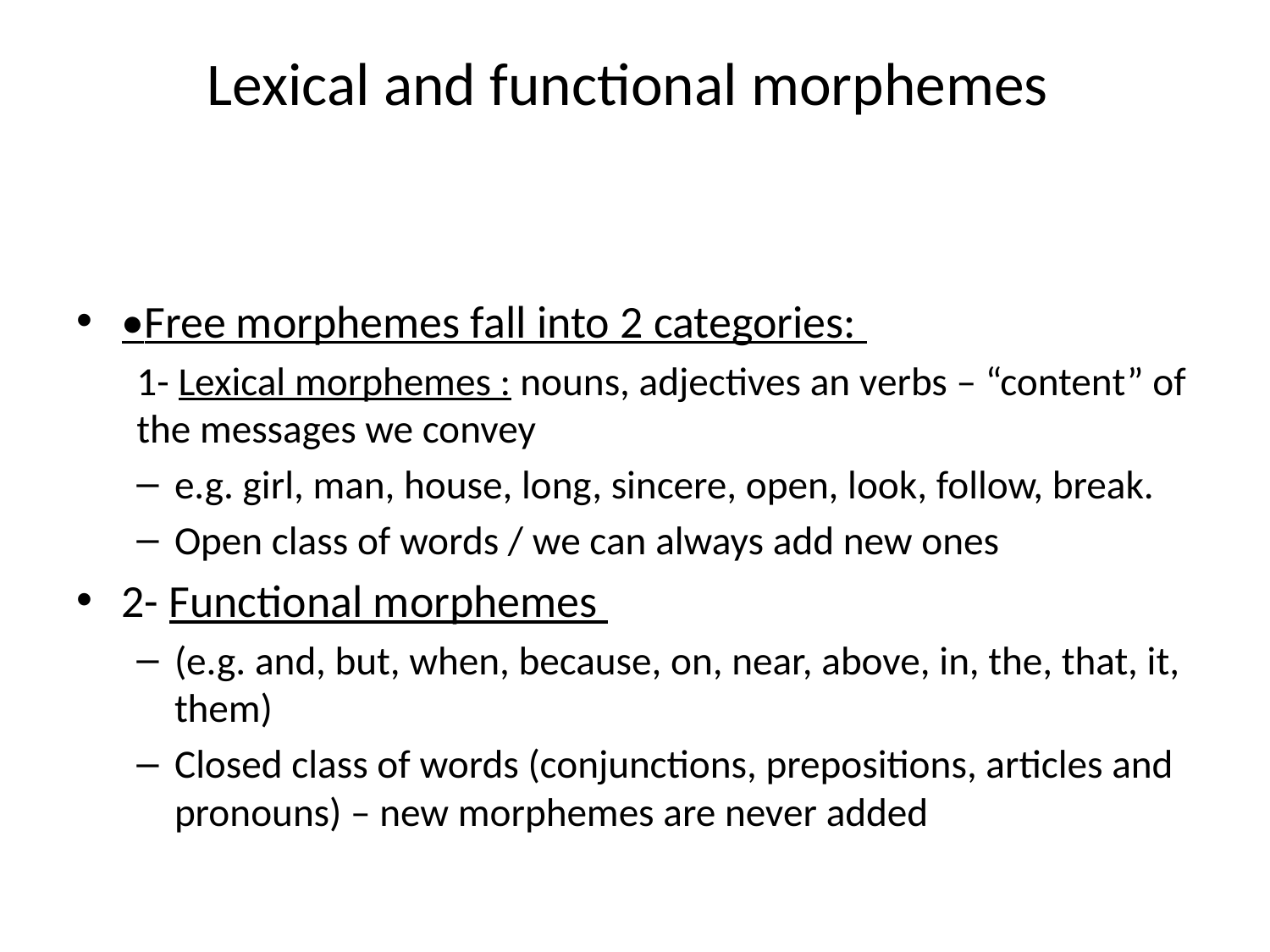

# Lexical and functional morphemes

•Free morphemes fall into 2 categories:
1- Lexical morphemes : nouns, adjectives an verbs – “content” of the messages we convey
e.g. girl, man, house, long, sincere, open, look, follow, break.
Open class of words / we can always add new ones
2- Functional morphemes
(e.g. and, but, when, because, on, near, above, in, the, that, it, them)
Closed class of words (conjunctions, prepositions, articles and pronouns) – new morphemes are never added